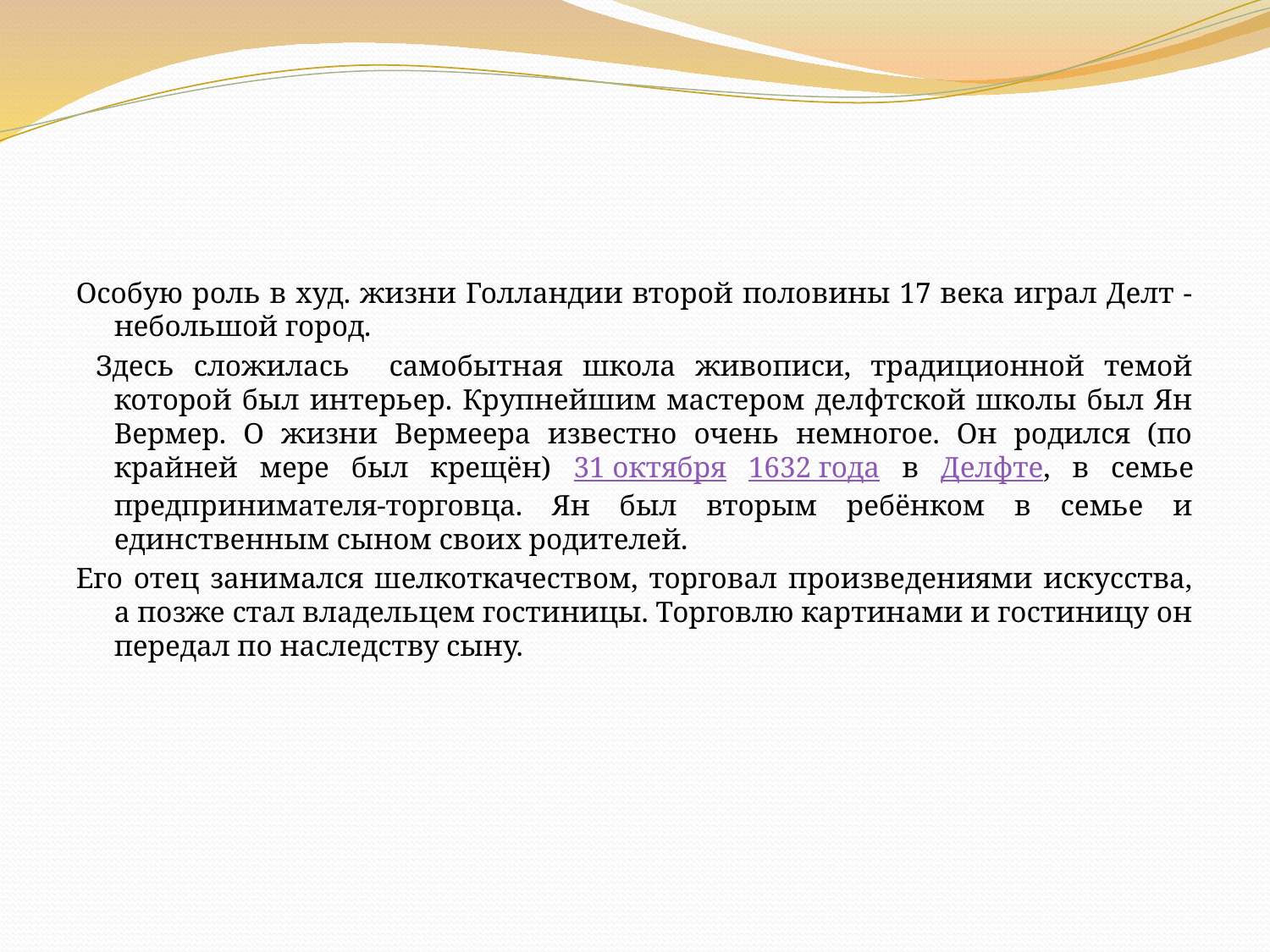

#
Особую роль в худ. жизни Голландии второй половины 17 века играл Делт - небольшой город.
 Здесь сложилась  самобытная школа живописи, традиционной темой которой был интерьер. Крупнейшим мастером делфтской школы был Ян Вермер. О жизни Вермеера известно очень немногое. Он родился (по крайней мере был крещён) 31 октября 1632 года в Делфте, в семье предпринимателя-торговца. Ян был вторым ребёнком в семье и единственным сыном своих родителей.
Его отец занимался шелкоткачеством, торговал произведениями искусства, а позже стал владельцем гостиницы. Торговлю картинами и гостиницу он передал по наследству сыну.